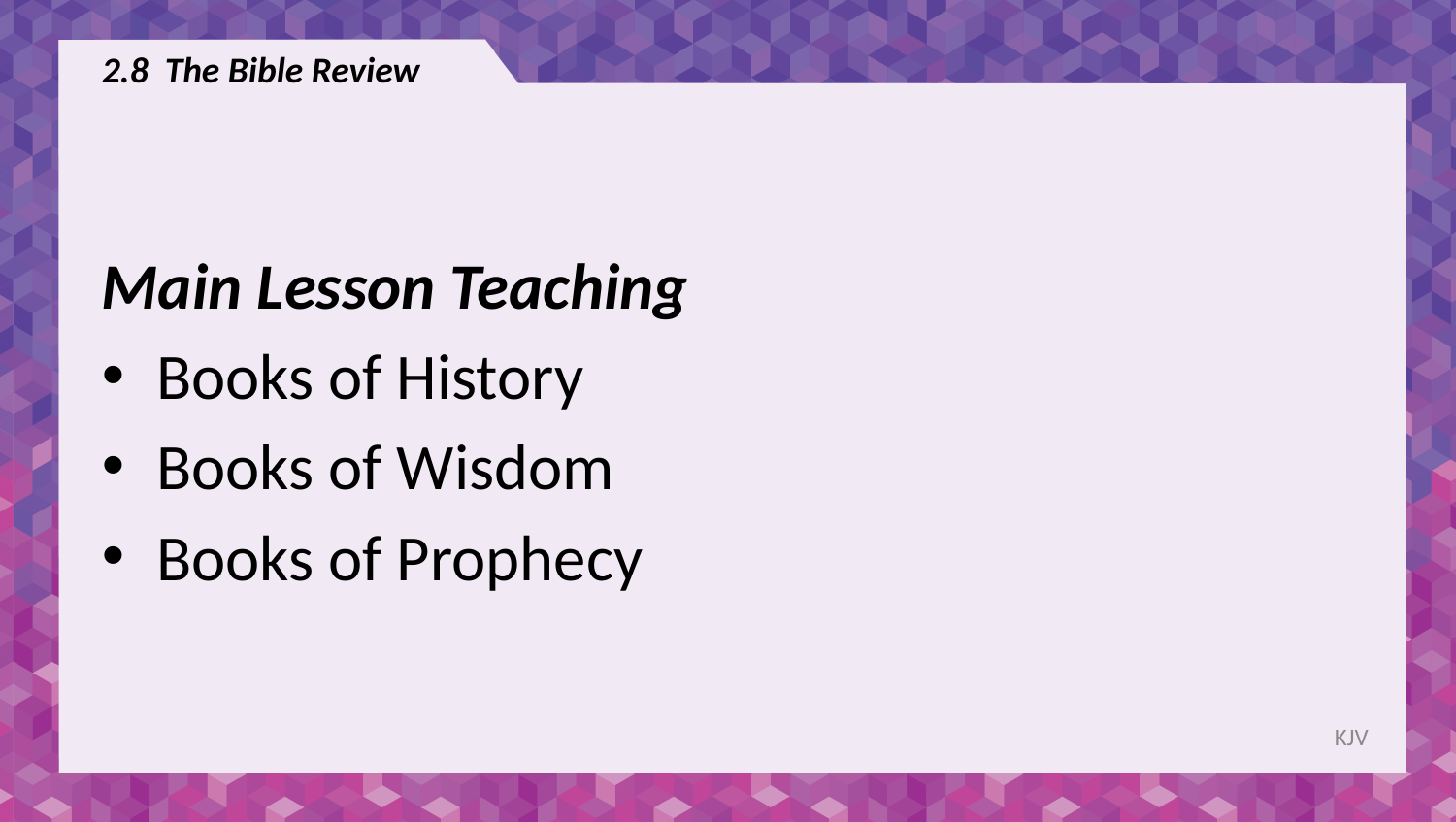

# 2.8  The Bible Review
Main Lesson Teaching
Books of History
Books of Wisdom
Books of Prophecy
KJV